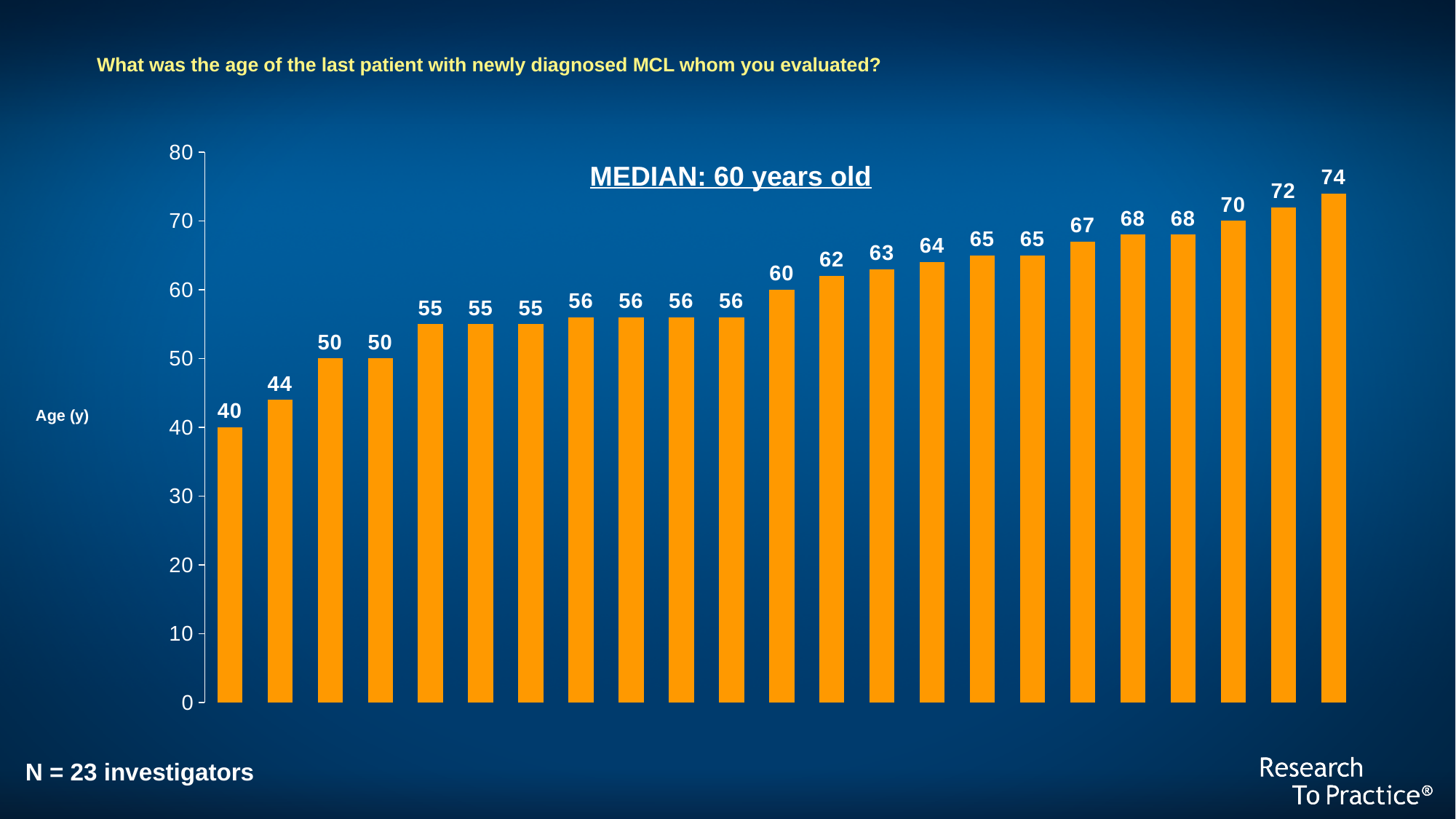

What was the age of the last patient with newly diagnosed MCL whom you evaluated?

### Chart

| Category | Series 1 |
|---|---|
|  | 40.0 |
|  | 44.0 |
|  | 50.0 |
| Category 1 | 50.0 |
|  | 55.0 |
|  | 55.0 |
|  | 55.0 |
| Category 3 | 56.0 |
|  | 56.0 |
|  | 56.0 |
|  | 56.0 |
|  | 60.0 |
|  | 62.0 |
| Category 2 | 63.0 |
MEDIAN: 60 years old
Age (y)
N = 23 investigators